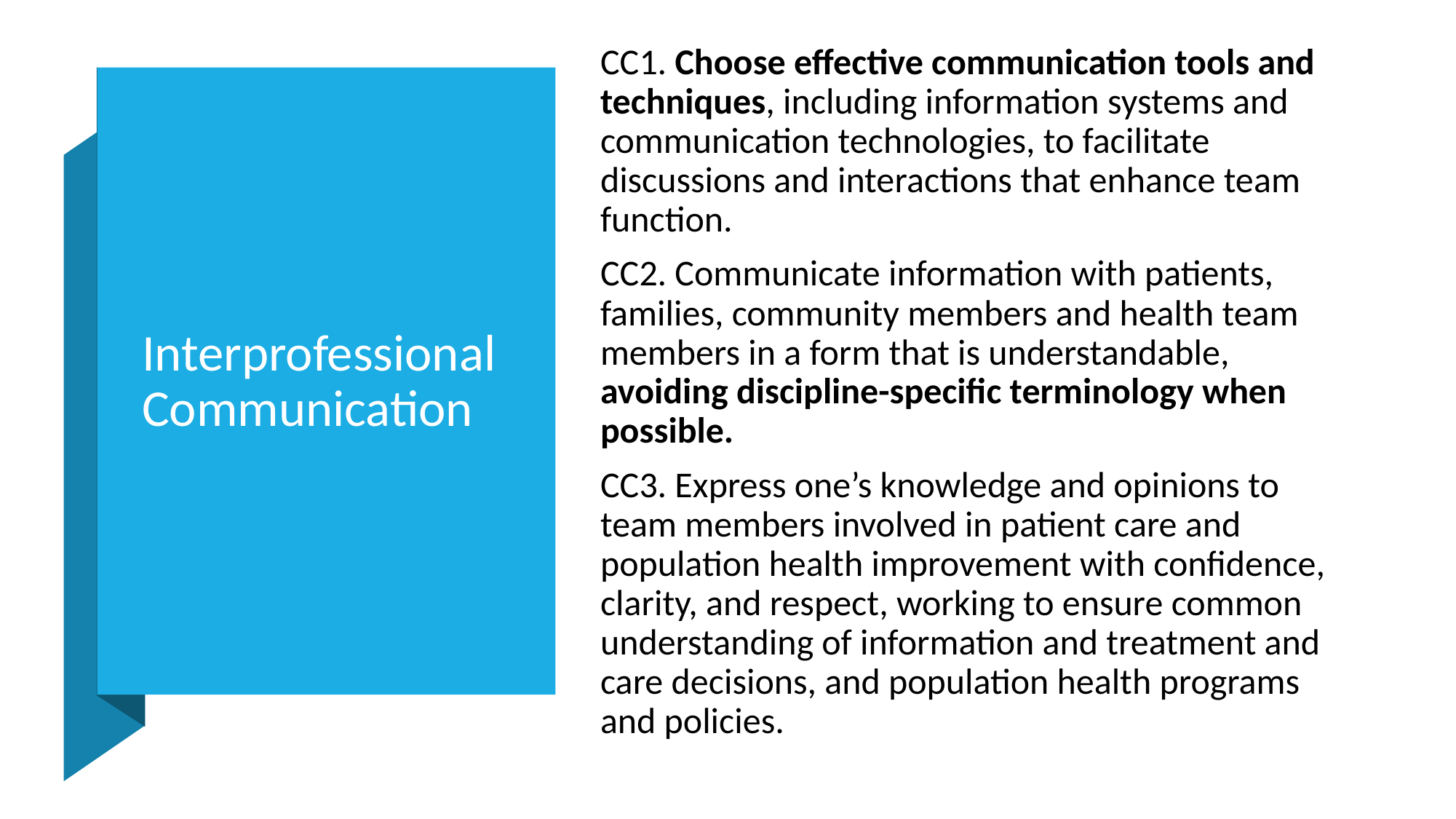

CC1. Choose effective communication tools and techniques, including information systems and communication technologies, to facilitate discussions and interactions that enhance team function.
CC2. Communicate information with patients, families, community members and health team members in a form that is understandable, avoiding discipline-specific terminology when possible.
CC3. Express one’s knowledge and opinions to team members involved in patient care and population health improvement with confidence, clarity, and respect, working to ensure common understanding of information and treatment and care decisions, and population health programs and policies.

# Interprofessional Communication